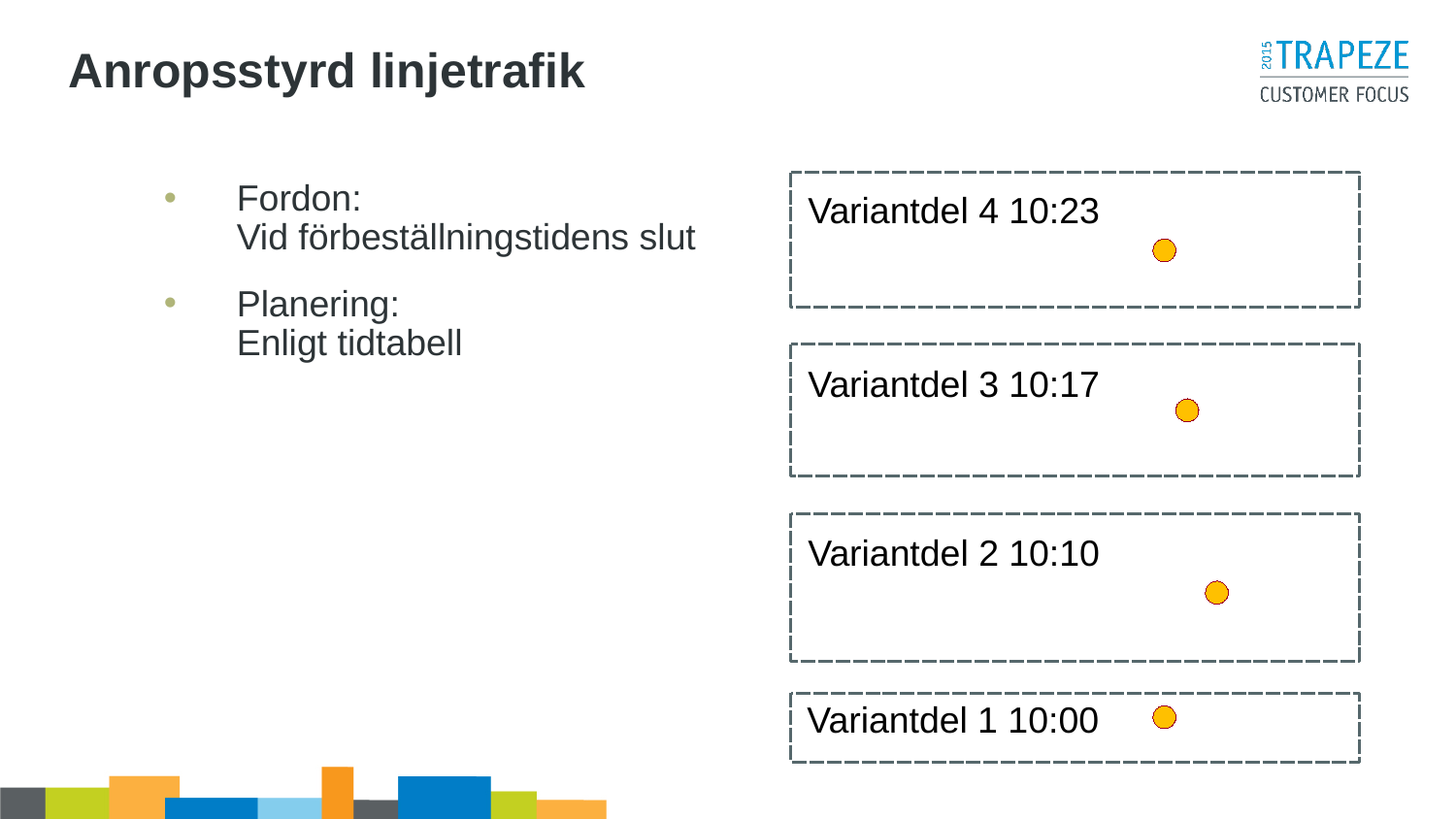

# Anropsstyrd linjetrafik

Fordon:
Vid förbeställningstidens slut
Planering:
Enligt tidtabell
Variantdel 4 10:23

Variantdel 3 10:17

Variantdel 2 10:10

Variantdel 1 10:00